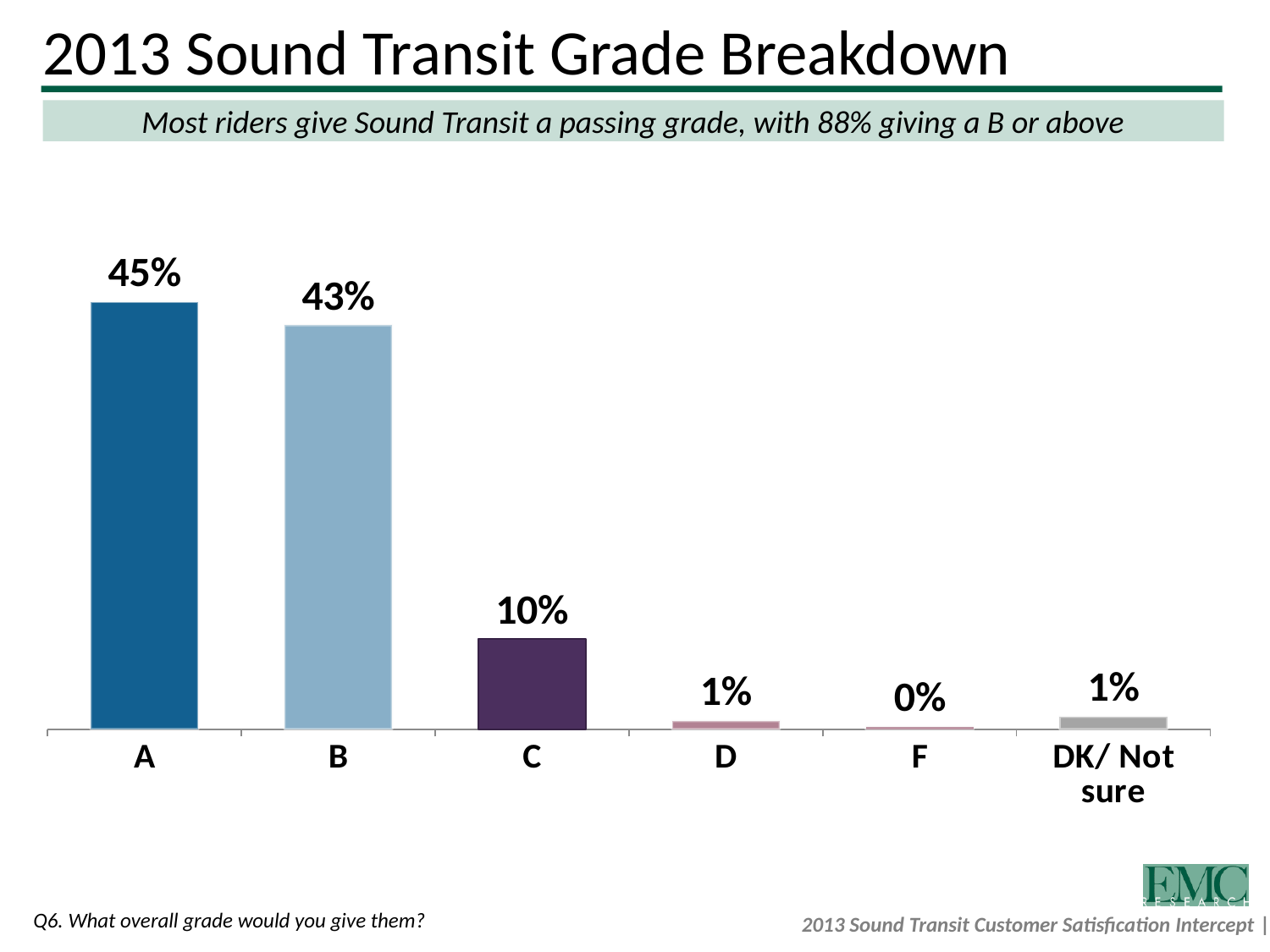

# 2013 Sound Transit Grade Breakdown
Most riders give Sound Transit a passing grade, with 88% giving a B or above

### Chart

| Category | 19. Initial Vote |
|---|---|
| A | 0.45251186614215483 |
| B | 0.42764224581944654 |
| C | 0.09530414868516492 |
| D | 0.008669482537443755 |
| F | 0.0025175628304189295 |
| DK/ Not sure | 0.013354693985384126 |
Q6. What overall grade would you give them?